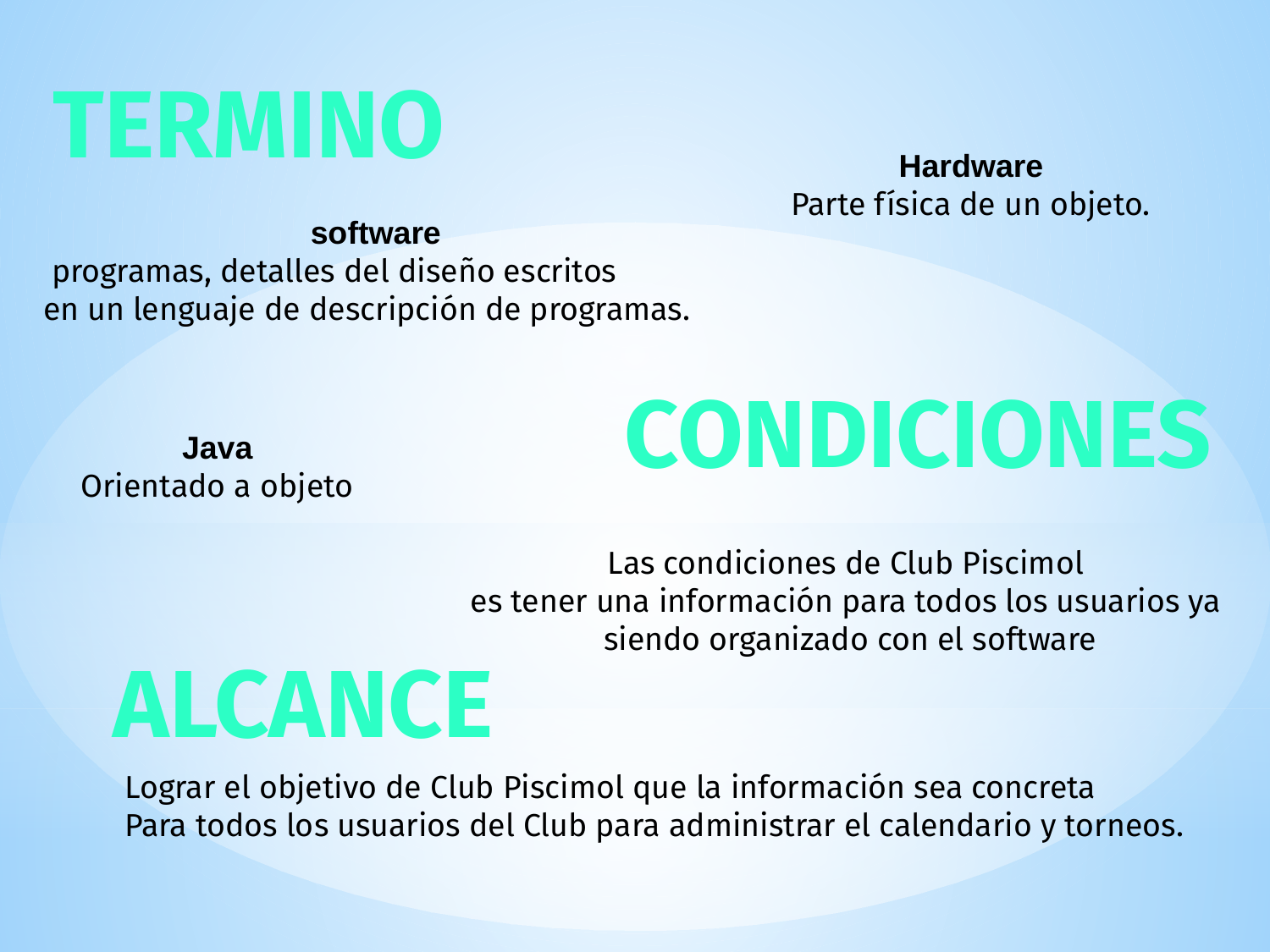

termino
Hardware
Parte física de un objeto.
 software
 programas, detalles del diseño escritos
en un lenguaje de descripción de programas.
condiciones
Java
Orientado a objeto
Las condiciones de Club Piscimol
es tener una información para todos los usuarios ya
siendo organizado con el software
alcance
Lograr el objetivo de Club Piscimol que la información sea concreta
Para todos los usuarios del Club para administrar el calendario y torneos.